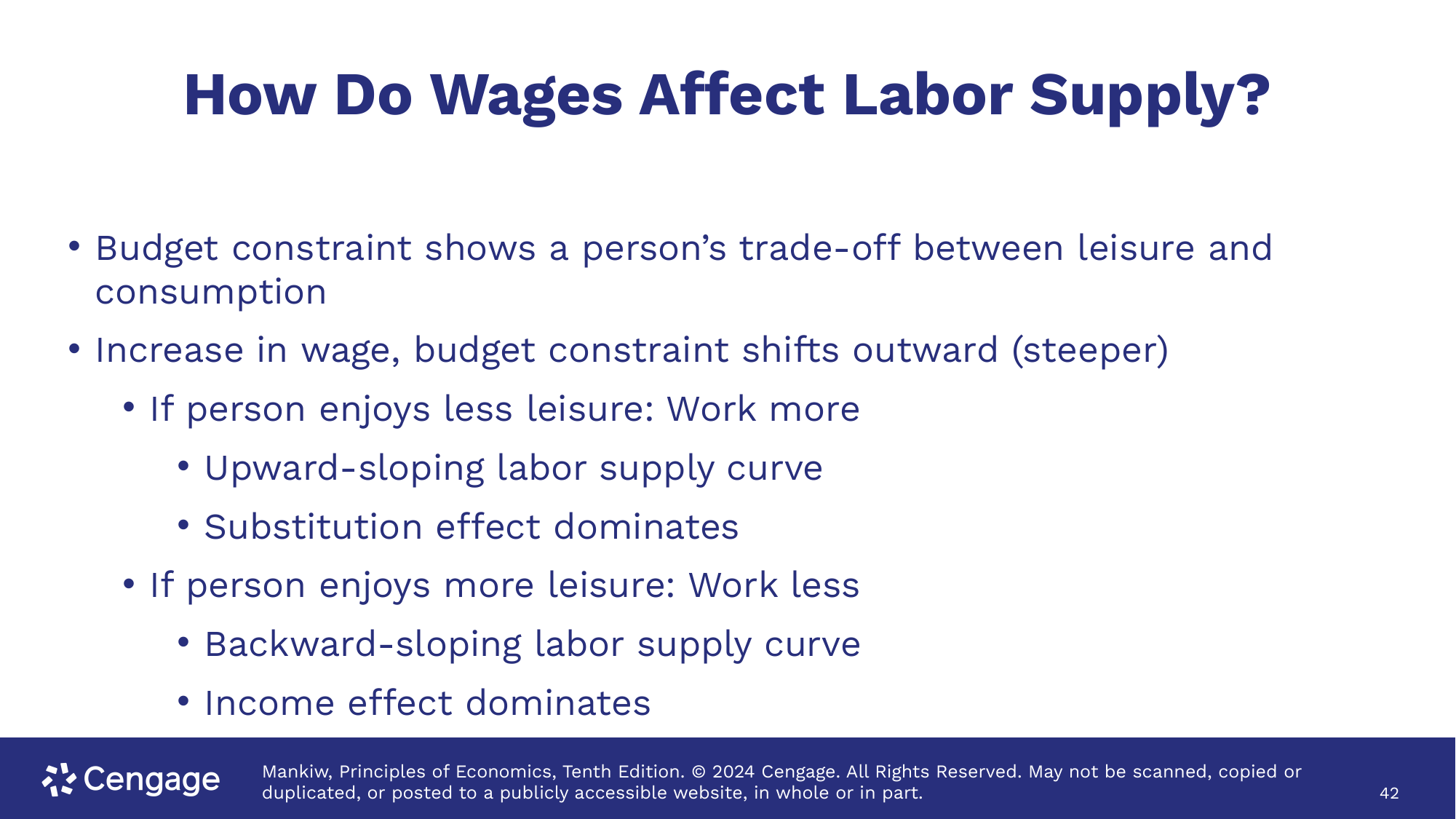

# How Do Wages Affect Labor Supply?
Budget constraint shows a person’s trade-off between leisure and consumption
Increase in wage, budget constraint shifts outward (steeper)
If person enjoys less leisure: Work more
Upward-sloping labor supply curve
Substitution effect dominates
If person enjoys more leisure: Work less
Backward-sloping labor supply curve
Income effect dominates